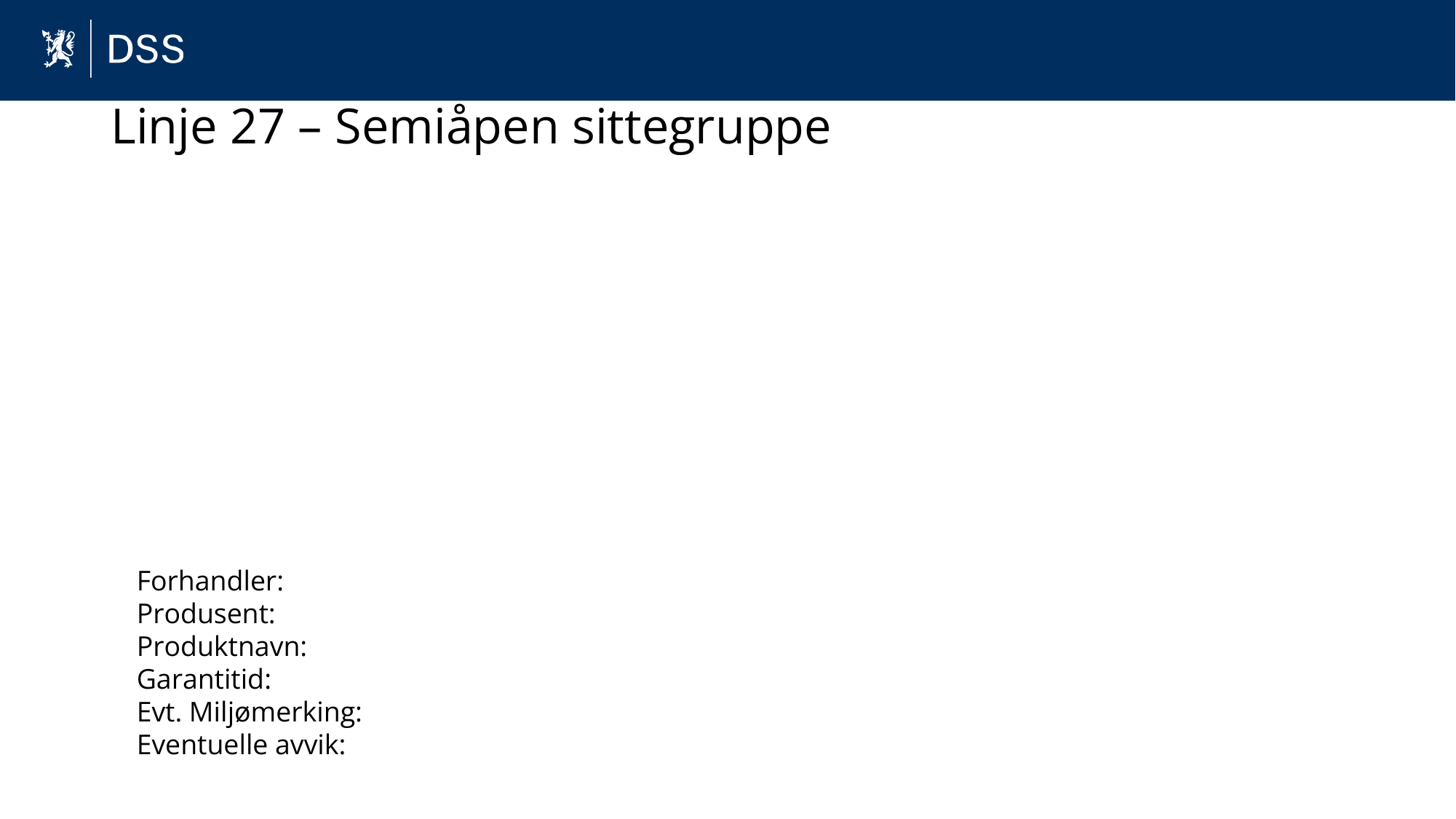

# Linje 27 – Semiåpen sittegruppe
Forhandler:
Produsent:
Produktnavn:
Garantitid:
Evt. Miljømerking:
Eventuelle avvik: